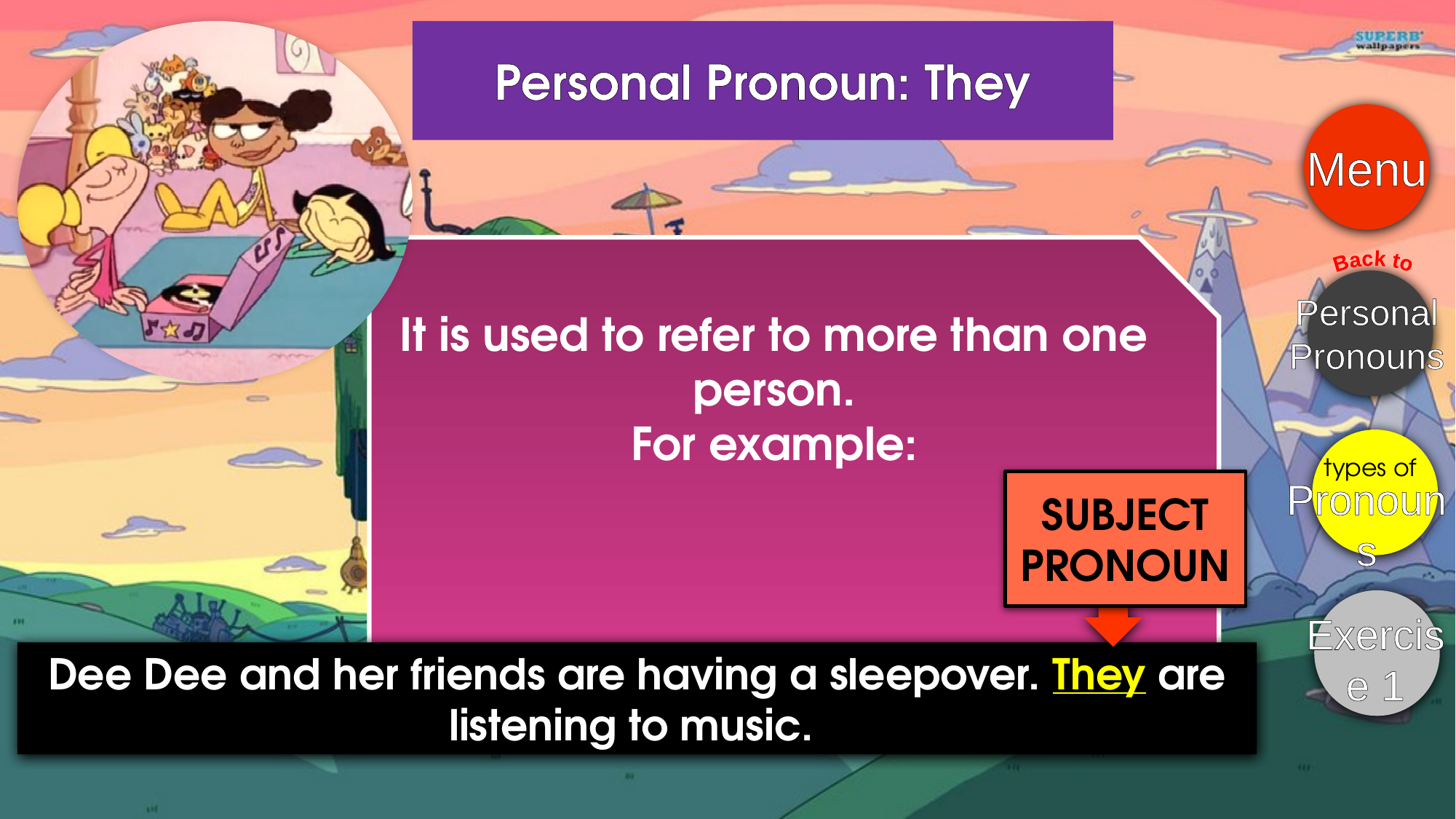

Personal Pronoun: They

Menu

It is used to refer to more than one person.
For example:

Back to

Personal Pronouns

types of
Pronouns
SUBJECT PRONOUN

Exercise 1
Dee Dee and her friends are having a sleepover. They are listening to music.